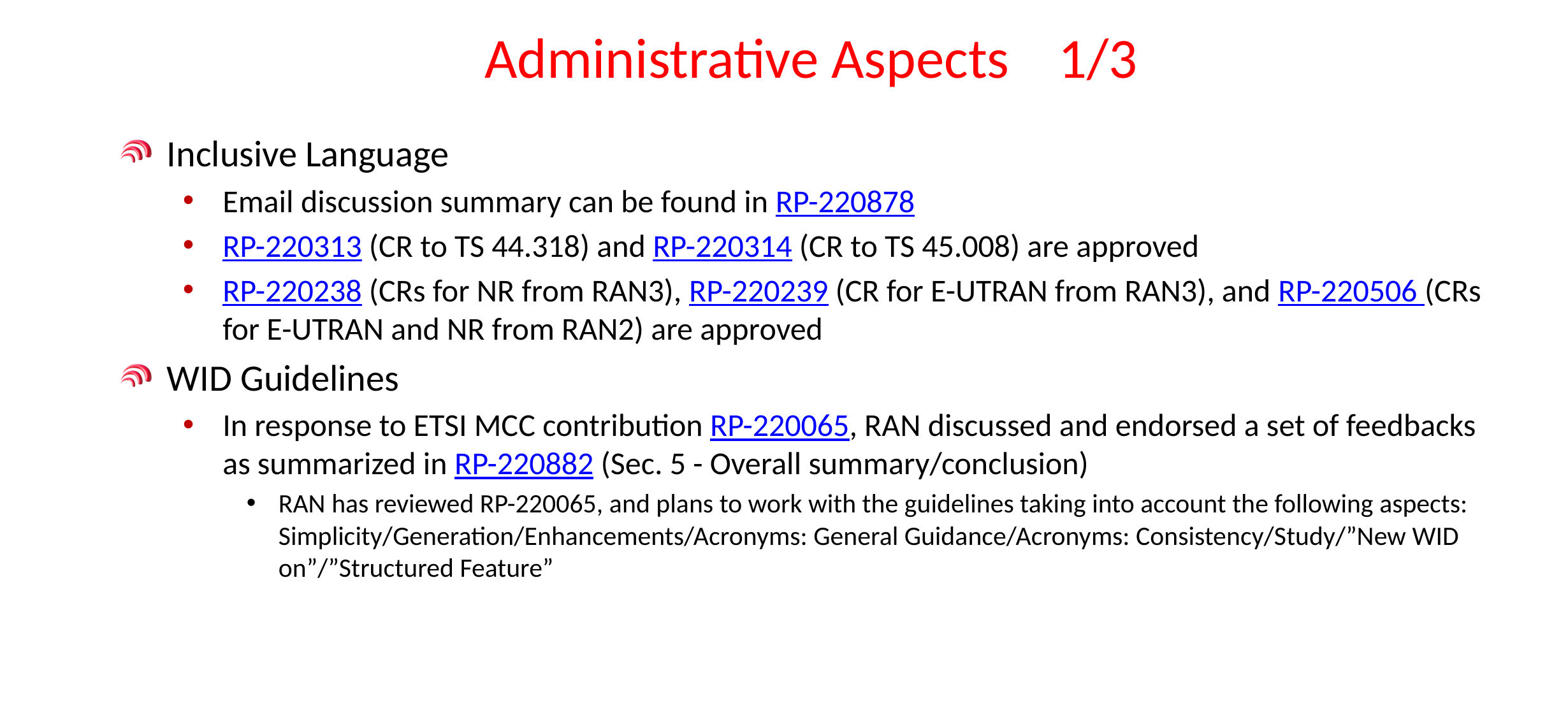

# Administrative Aspects	1/3
Inclusive Language
Email discussion summary can be found in RP-220878
RP-220313 (CR to TS 44.318) and RP-220314 (CR to TS 45.008) are approved
RP-220238 (CRs for NR from RAN3), RP-220239 (CR for E-UTRAN from RAN3), and RP-220506 (CRs for E-UTRAN and NR from RAN2) are approved
WID Guidelines
In response to ETSI MCC contribution RP-220065, RAN discussed and endorsed a set of feedbacks as summarized in RP-220882 (Sec. 5 - Overall summary/conclusion)
RAN has reviewed RP-220065, and plans to work with the guidelines taking into account the following aspects: Simplicity/Generation/Enhancements/Acronyms: General Guidance/Acronyms: Consistency/Study/”New WID on”/”Structured Feature”